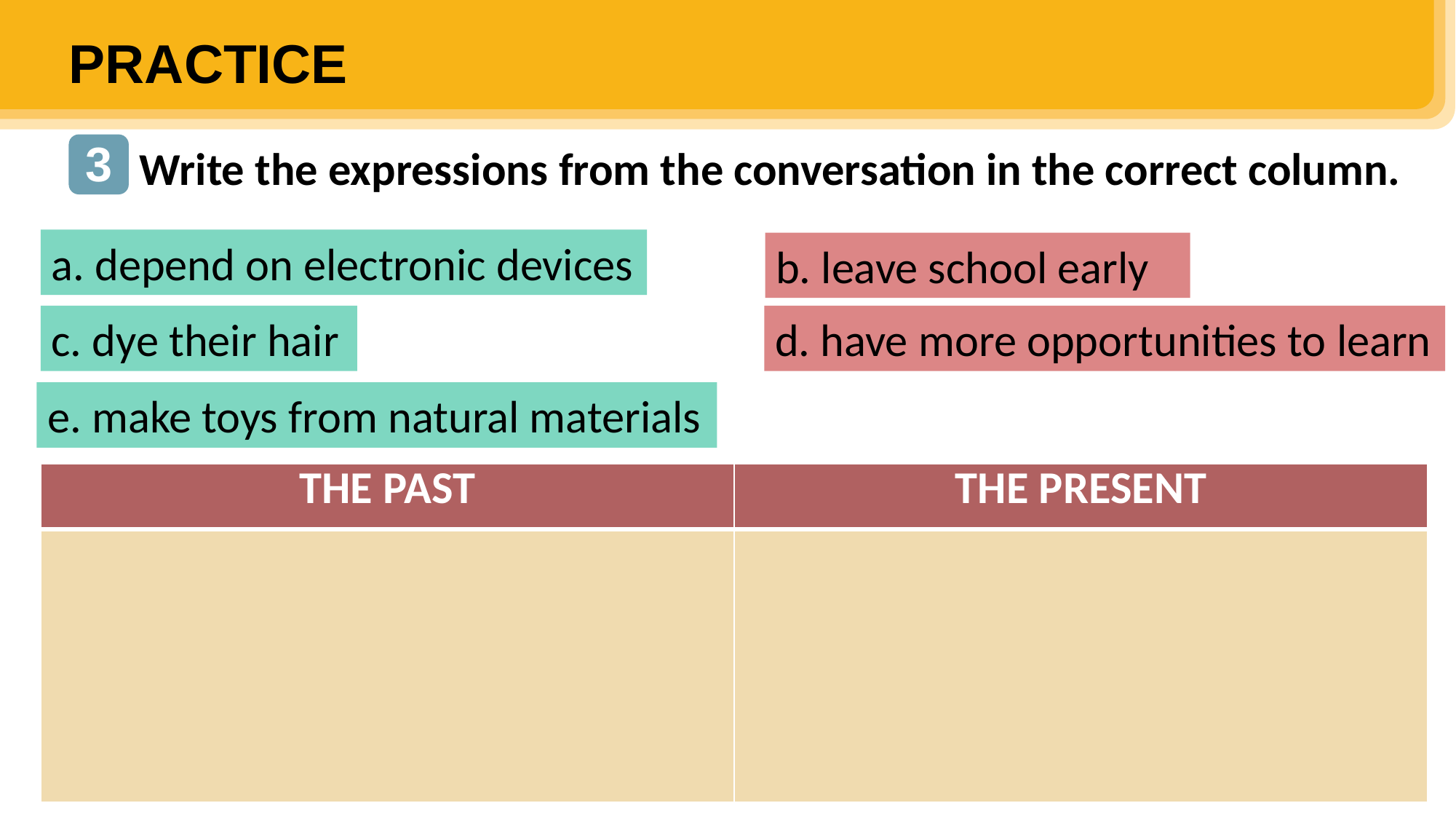

materials
freedom
dyed
generations
opportunity
PRACTICE
3
Write the expressions from the conversation in the correct column.

a. depend on electronic devices
b. leave school early
d. have more opportunities to learn
c. dye their hair
e. make toys from natural materials
| THE PAST | THE PRESENT |
| --- | --- |
|  |  |